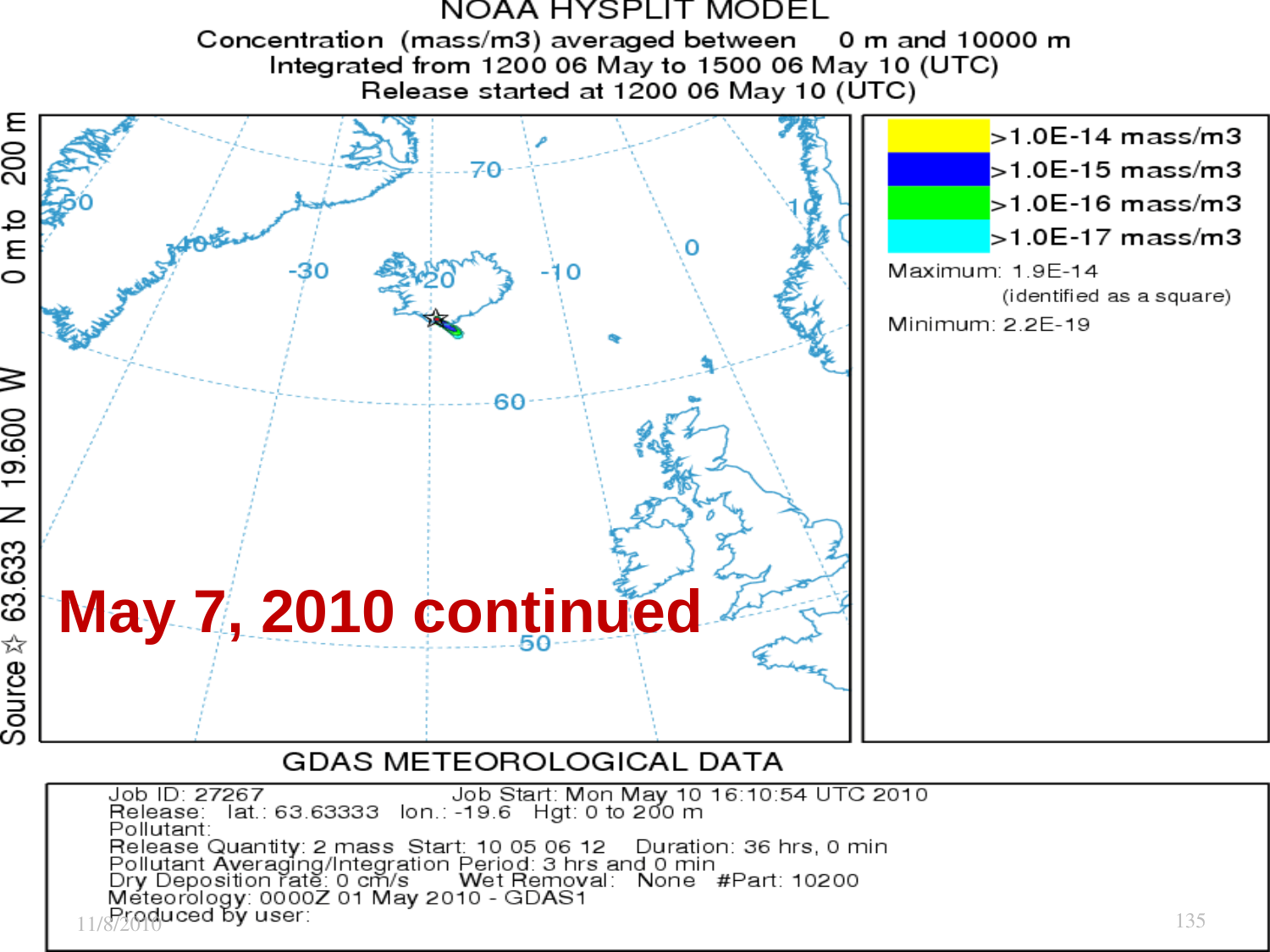

# May 7, 2010 continued
11/8/2010
135